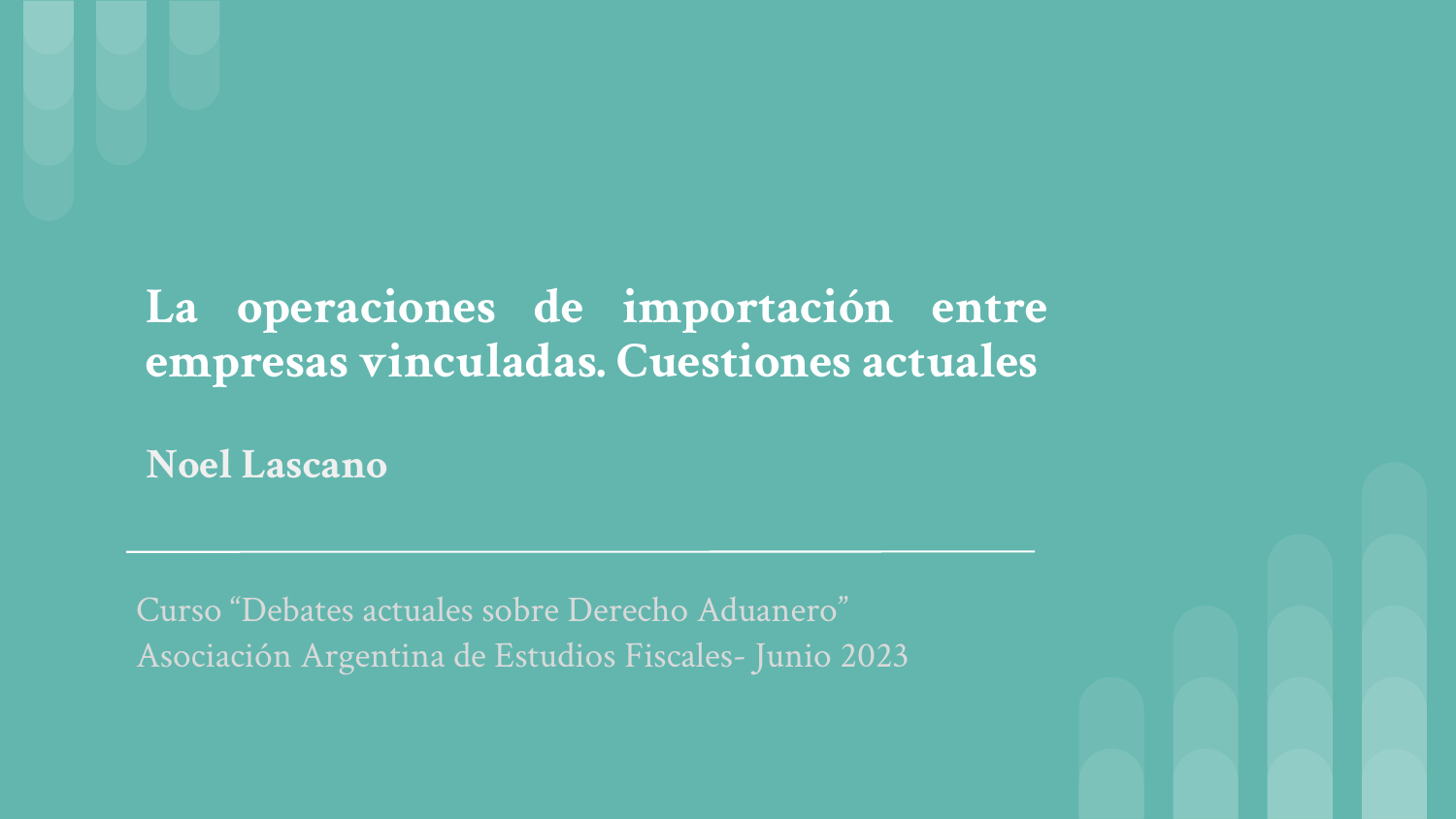

# La operaciones de importación entre empresas vinculadas. Cuestiones actuales

Noel Lascano
Curso “Debates actuales sobre Derecho Aduanero”
Asociación Argentina de Estudios Fiscales- Junio 2023